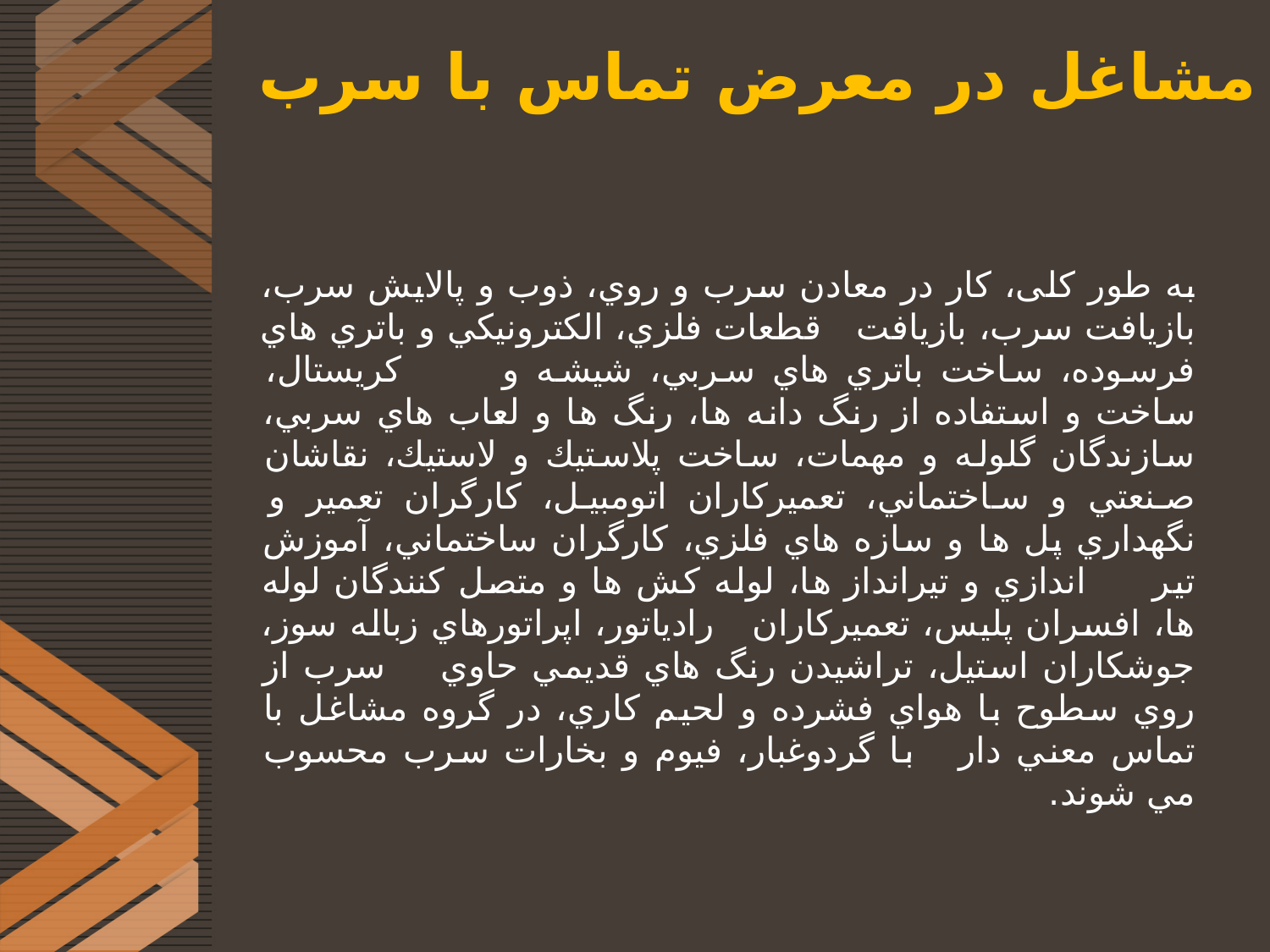

# مشاغل در معرض تماس با سرب
به طور کلی، كار در معادن سرب و روي، ذوب و پالایش سرب، بازيافت سرب، بازيافت   قطعات فلزي، الکترونيکي و باتري هاي فرسوده، ساخت باتري هاي سربي، شيشه و      كريستال، ساخت و استفاده از رنگ دانه ها، رنگ ها و لعاب هاي سربي، سازندگان گلوله و مهمات، ساخت پلاستيك و لاستيك، نقاشان صنعتي و ساختماني، تعميركاران اتومبيل، كارگران تعمير و نگهداري پل ها و سازه هاي فلزي، كارگران ساختماني، آموزش تير     اندازي و تيرانداز ها، لوله كش ها و متصل كنندگان لوله ها، افسران پليس، تعميركاران   رادياتور، اپراتورهاي زباله سوز، جوشکاران استيل، تراشيدن رنگ هاي قديمي حاوي    سرب از روي سطوح با هواي فشرده و لحيم كاري، در گروه مشاغل با تماس معني دار   با گردوغبار، فيوم و بخارات سرب محسوب مي شوند.